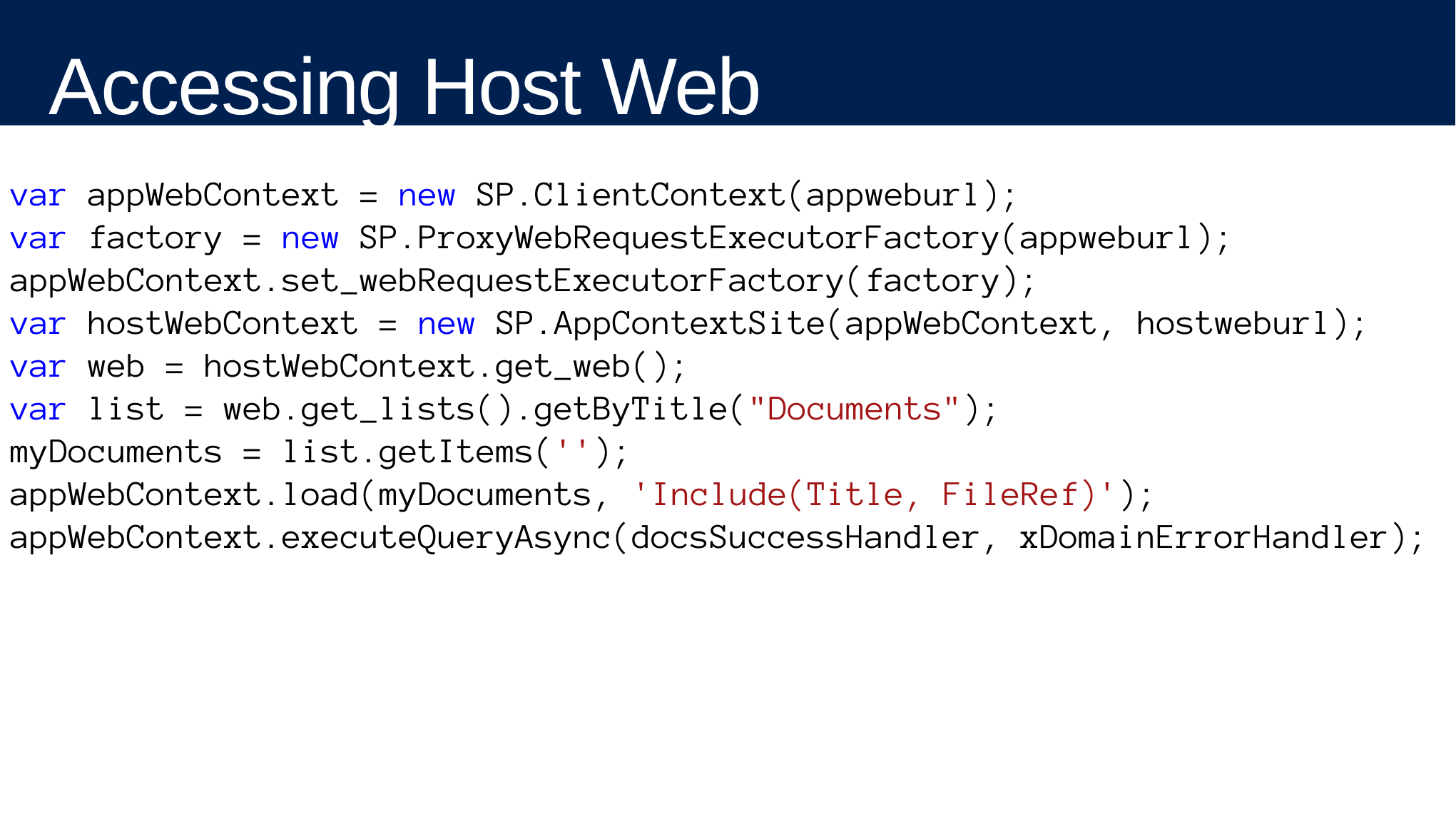

# Accessing Host Web
var appWebContext = new SP.ClientContext(appweburl);
var factory = new SP.ProxyWebRequestExecutorFactory(appweburl);
appWebContext.set_webRequestExecutorFactory(factory);
var hostWebContext = new SP.AppContextSite(appWebContext, hostweburl);
var web = hostWebContext.get_web();
var list = web.get_lists().getByTitle("Documents");
myDocuments = list.getItems('');
appWebContext.load(myDocuments, 'Include(Title, FileRef)');
appWebContext.executeQueryAsync(docsSuccessHandler, xDomainErrorHandler);